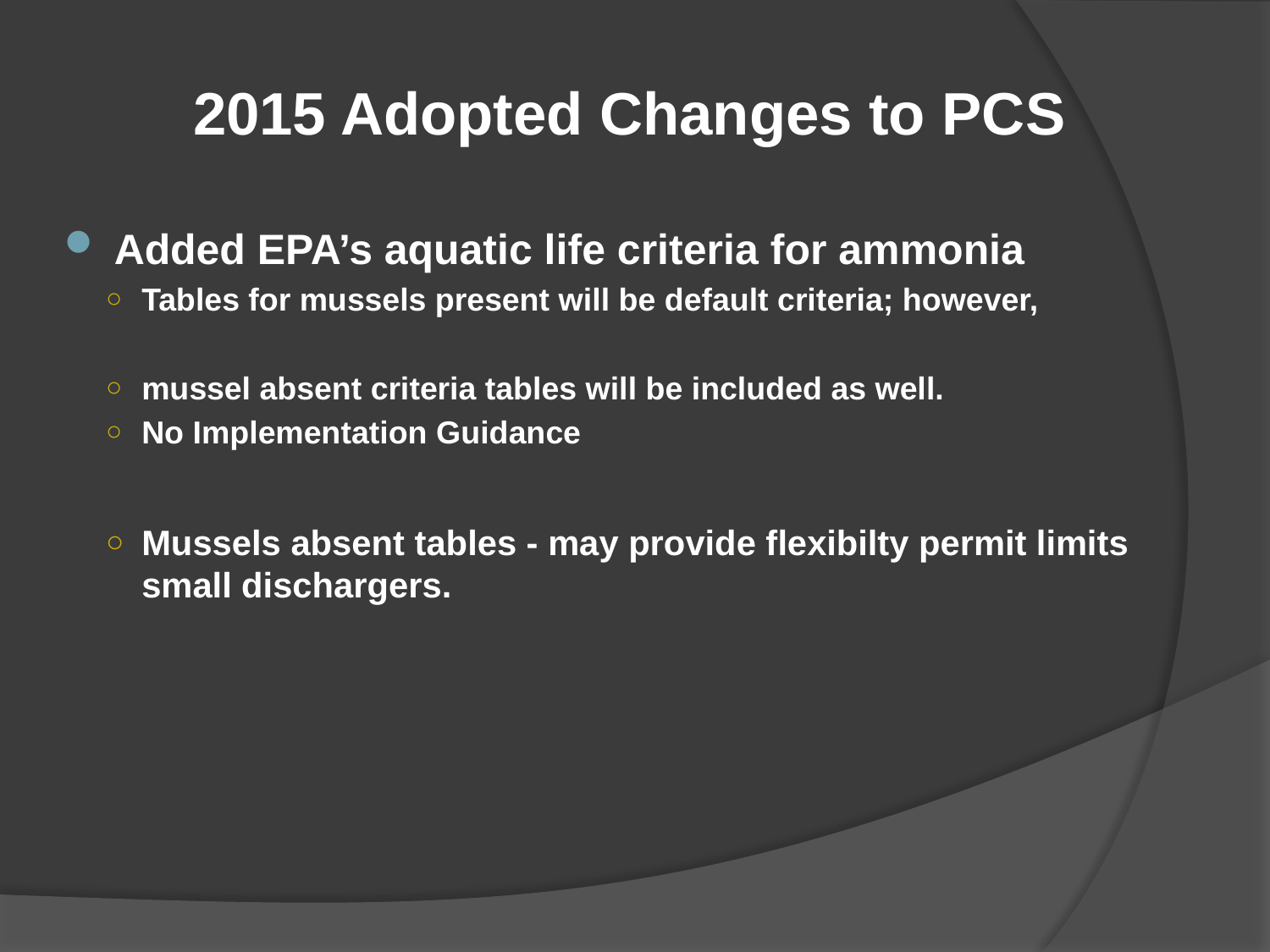

# 2015 Adopted Changes to PCS

 Added EPA’s aquatic life criteria for ammonia
Tables for mussels present will be default criteria; however,

mussel absent criteria tables will be included as well.
No Implementation Guidance

Mussels absent tables - may provide flexibilty permit limits small dischargers.